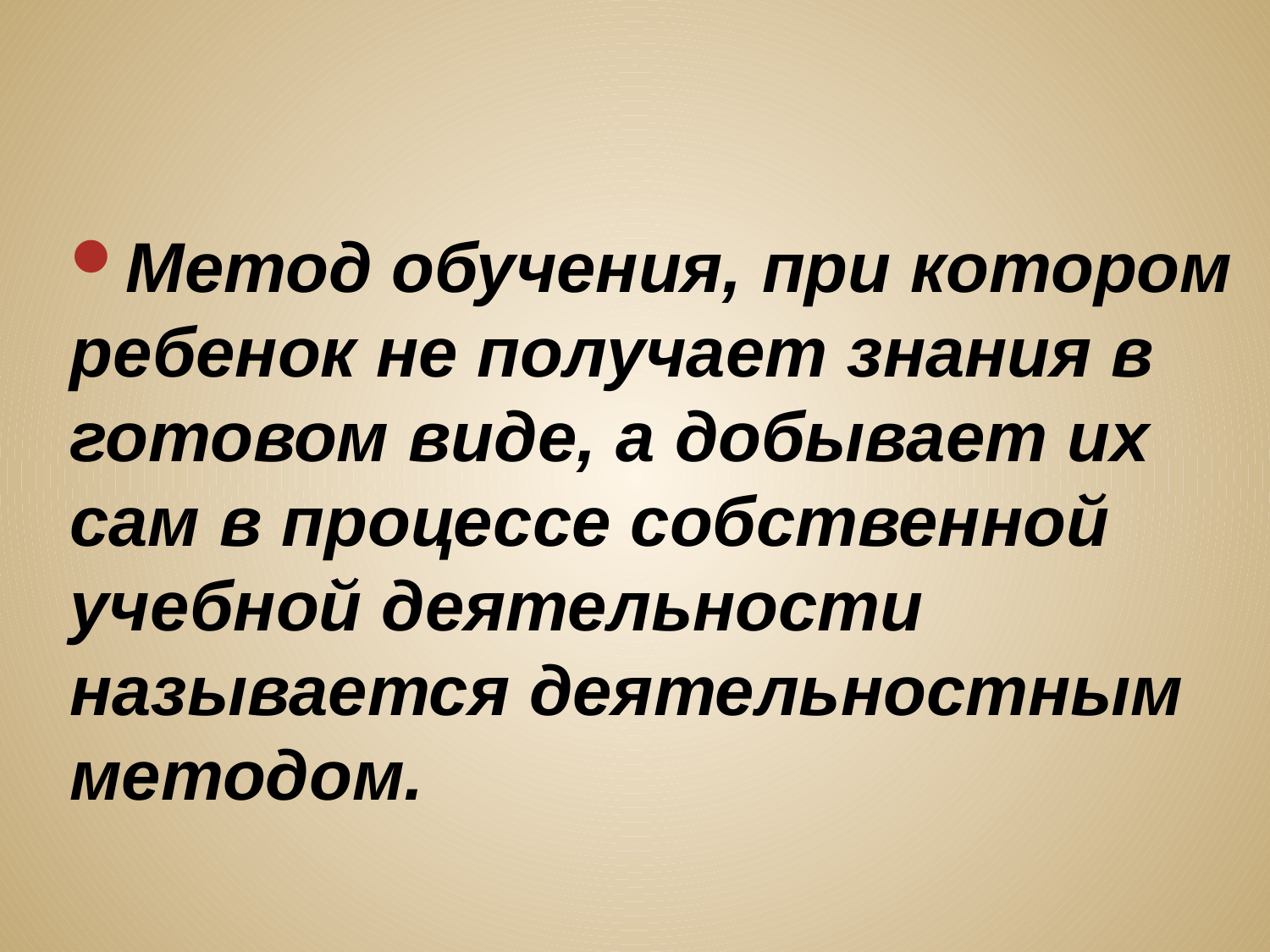

Метод обучения, при котором ребенок не получает знания в готовом виде, а добывает их сам в процессе собственной учебной деятельности называется деятельностным методом.